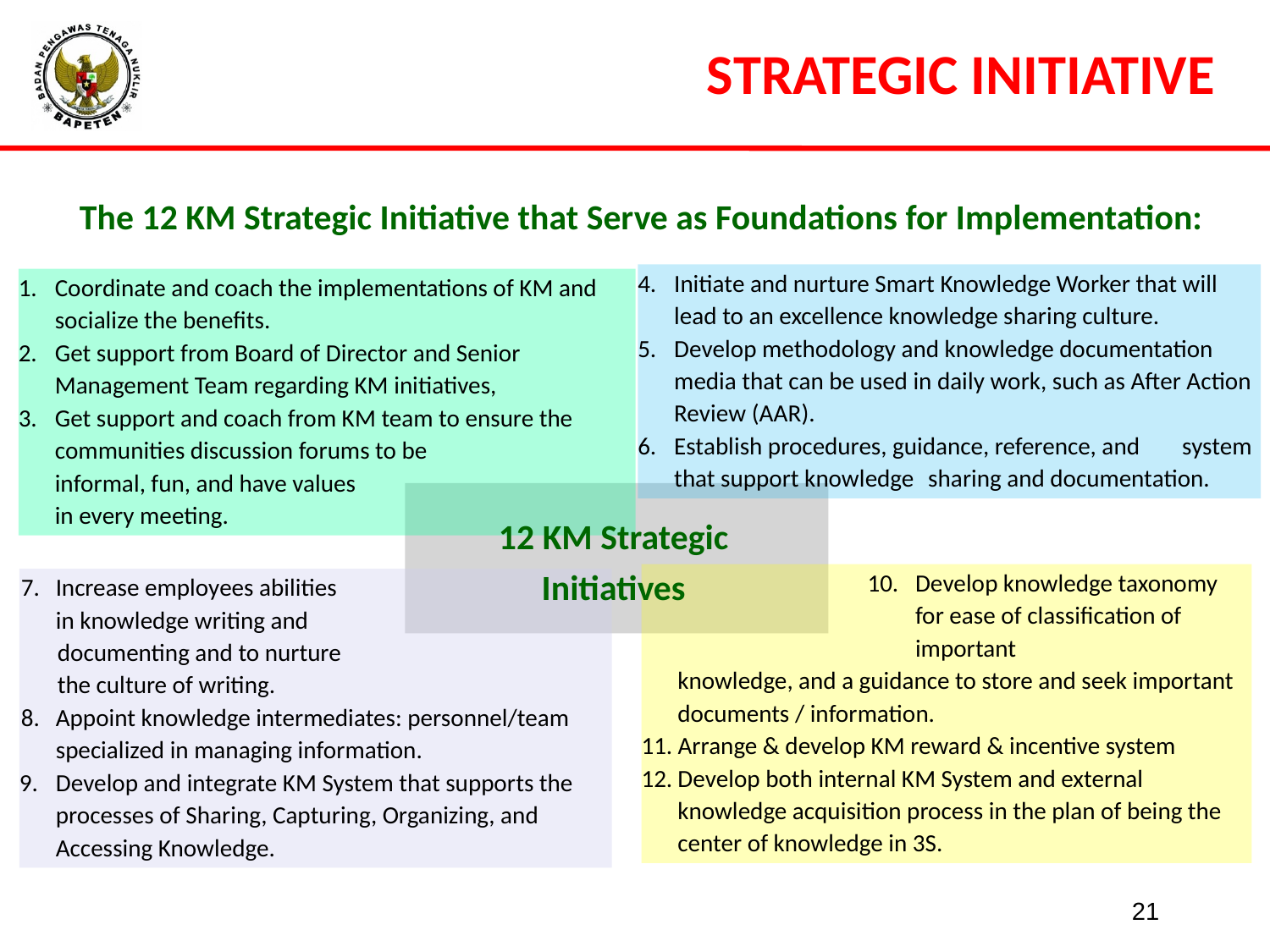

STRATEGIC INITIATIVE

The 12 KM Strategic Initiative that Serve as Foundations for Implementation:

Initiate and nurture Smart Knowledge Worker that will lead to an excellence knowledge sharing culture.
Develop methodology and knowledge documentation media that can be used in daily work, such as After Action Review (AAR).
Establish procedures, guidance, reference, and 	system that support knowledge 	sharing and documentation.
Coordinate and coach the implementations of KM and socialize the benefits.
Get support from Board of Director and Senior Management Team regarding KM initiatives,
Get support and coach from KM team to ensure the communities discussion forums to be
	informal, fun, and have values
	in every meeting.

12 KM Strategic Initiatives
Develop knowledge taxonomy for ease of classification of important
	knowledge, and a guidance to store and seek important documents / information.
Arrange & develop KM reward & incentive system
Develop both internal KM System and external knowledge acquisition process in the plan of being the center of knowledge in 3S.
Increase employees abilities
	in knowledge writing and
	documenting and to nurture
	the culture of writing.
Appoint knowledge intermediates: personnel/team specialized in managing information.
Develop and integrate KM System that supports the processes of Sharing, Capturing, Organizing, and Accessing Knowledge.

21